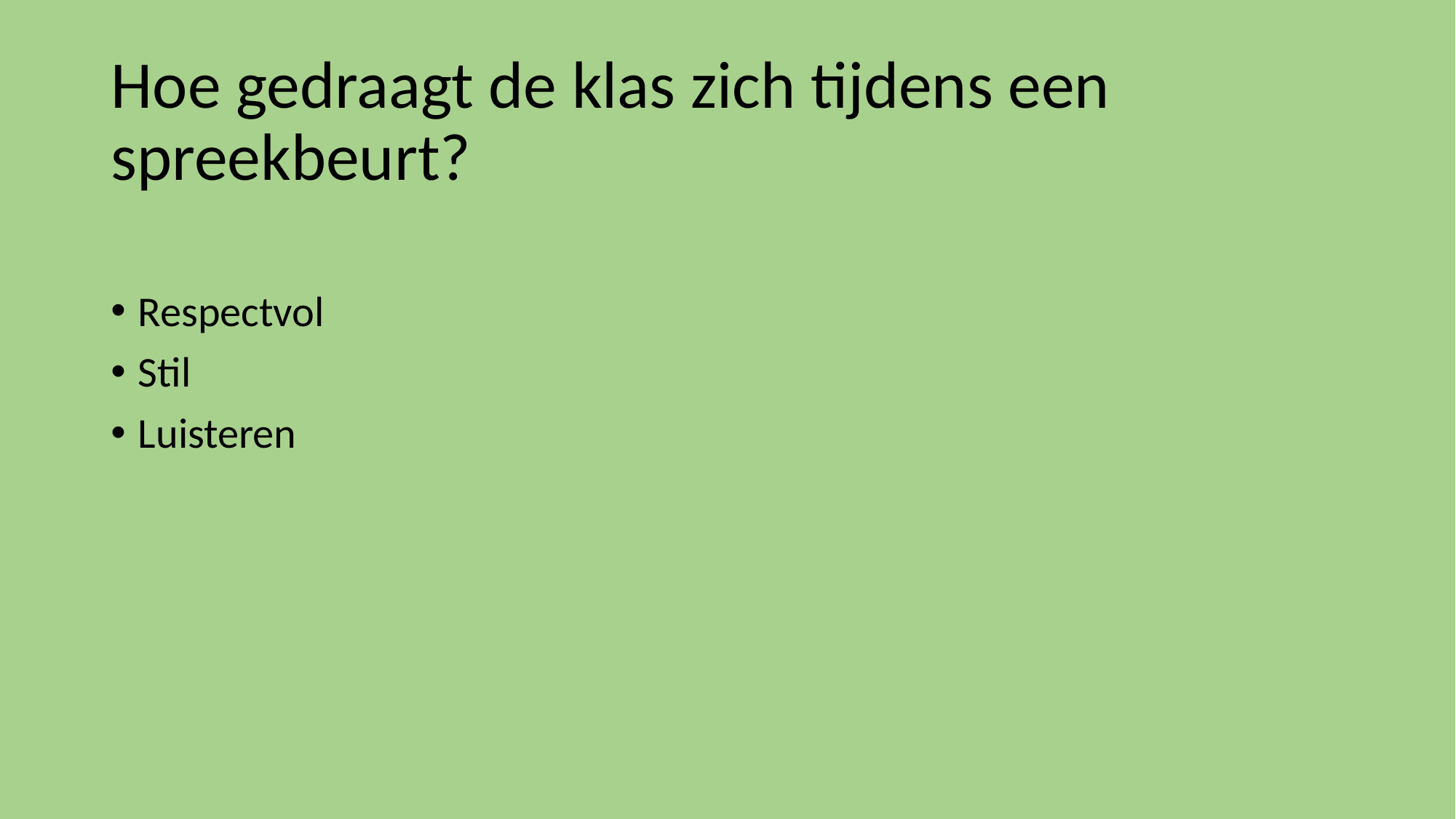

# Hoe gedraagt de klas zich tijdens een spreekbeurt?

Respectvol
Stil
Luisteren